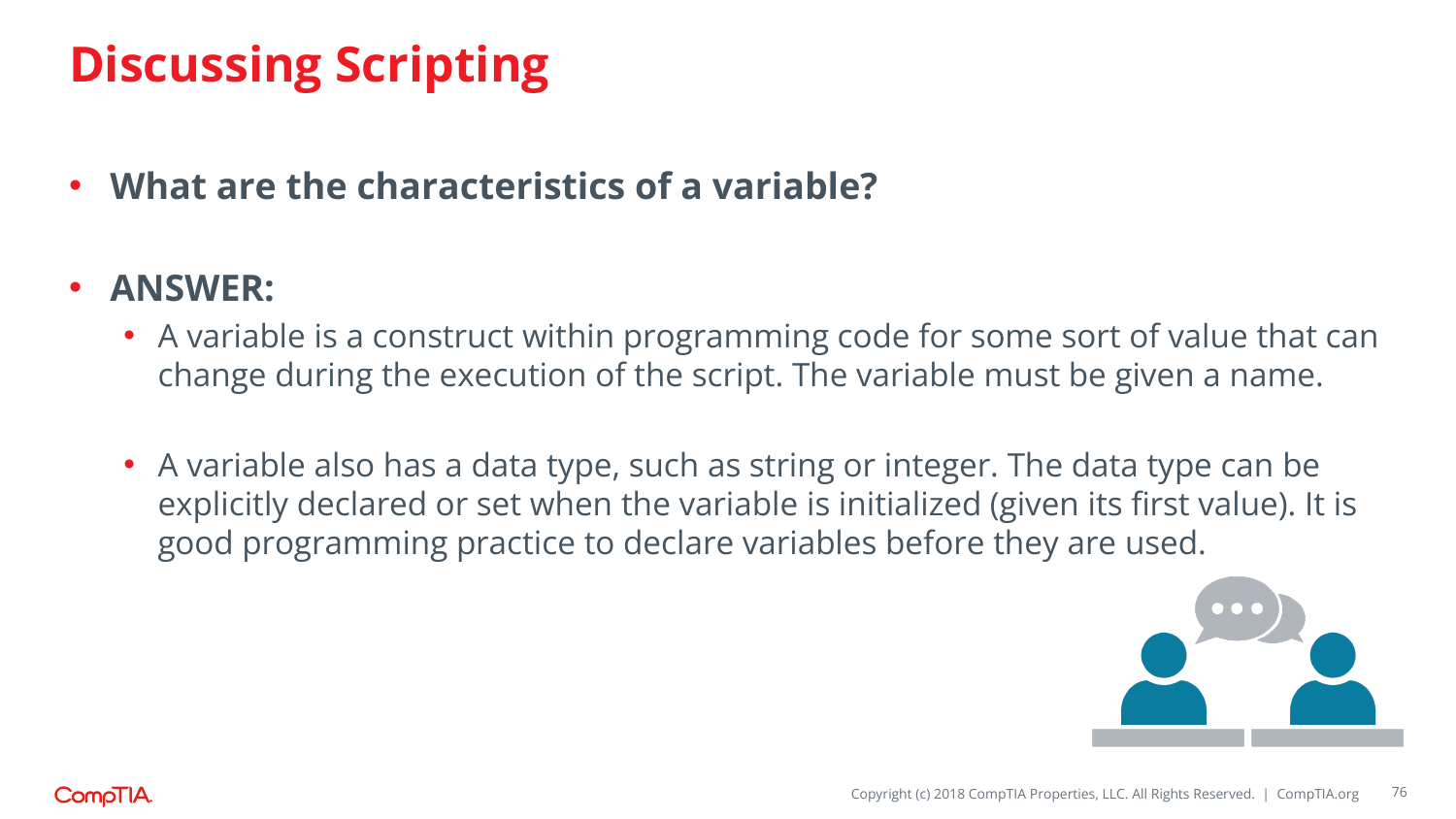

# Discussing Scripting
What are the characteristics of a variable?

ANSWER:
A variable is a construct within programming code for some sort of value that can change during the execution of the script. The variable must be given a name.

A variable also has a data type, such as string or integer. The data type can be explicitly declared or set when the variable is initialized (given its first value). It is good programming practice to declare variables before they are used.

76